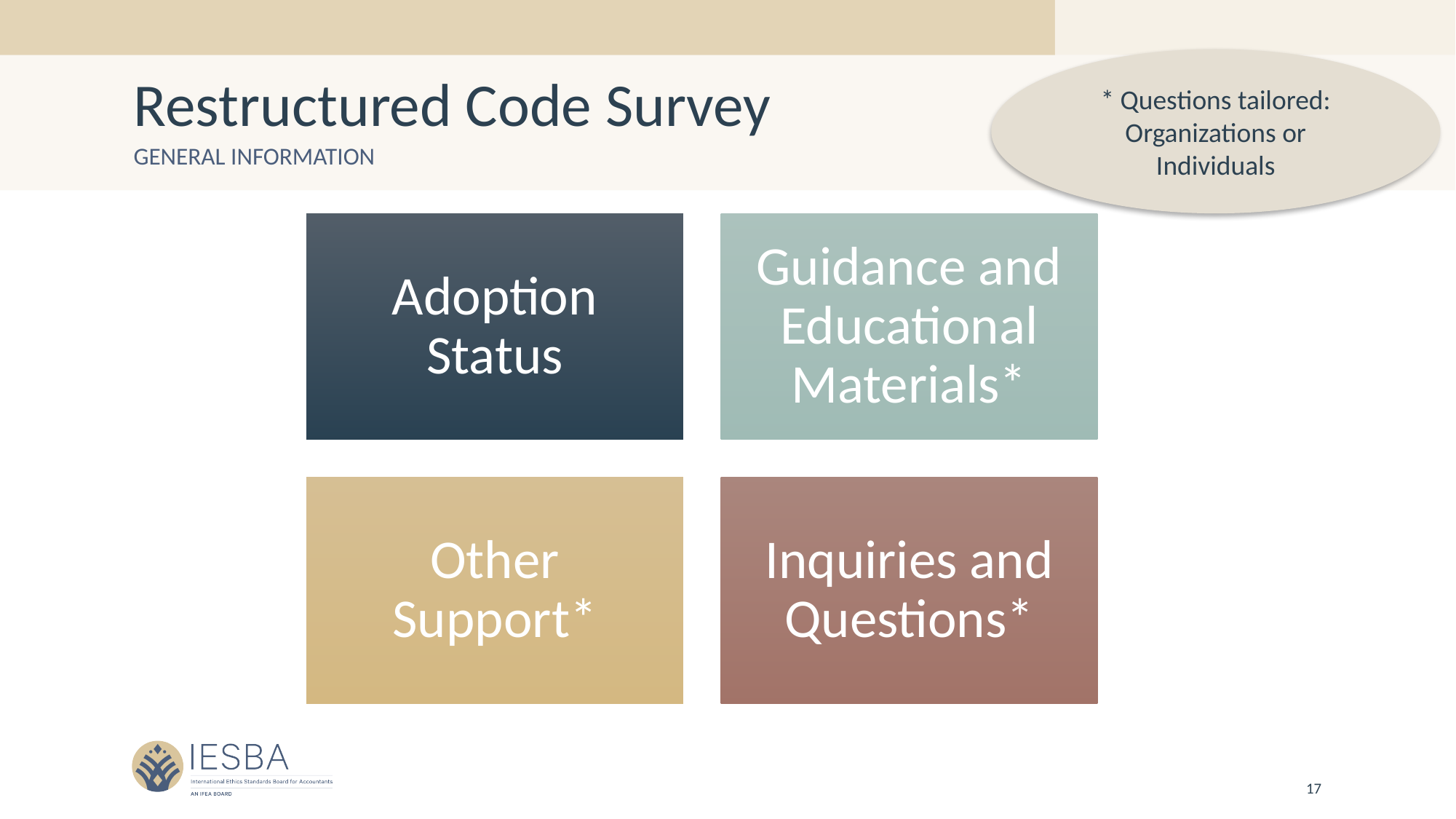

* Questions tailored: Organizations or Individuals
# Restructured Code Survey
General information
Adoption Status
Guidance and Educational Materials*
Other Support*
Inquiries and Questions*
17